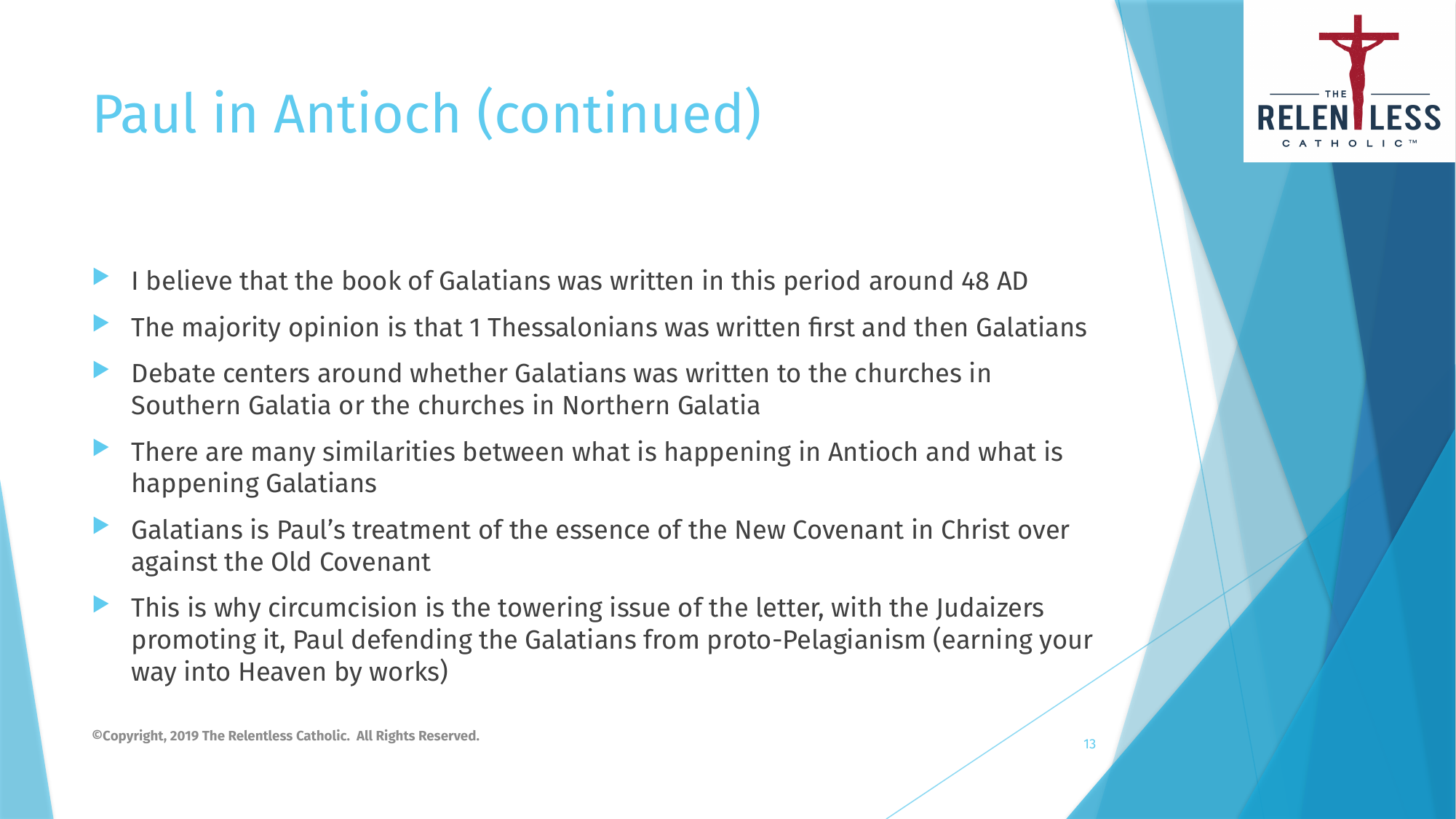

# Paul in Antioch (continued)
I believe that the book of Galatians was written in this period around 48 AD
The majority opinion is that 1 Thessalonians was written first and then Galatians
Debate centers around whether Galatians was written to the churches in Southern Galatia or the churches in Northern Galatia
There are many similarities between what is happening in Antioch and what is happening Galatians
Galatians is Paul’s treatment of the essence of the New Covenant in Christ over against the Old Covenant
This is why circumcision is the towering issue of the letter, with the Judaizers promoting it, Paul defending the Galatians from proto-Pelagianism (earning your way into Heaven by works)
©Copyright, 2019 The Relentless Catholic.  All Rights Reserved.

13